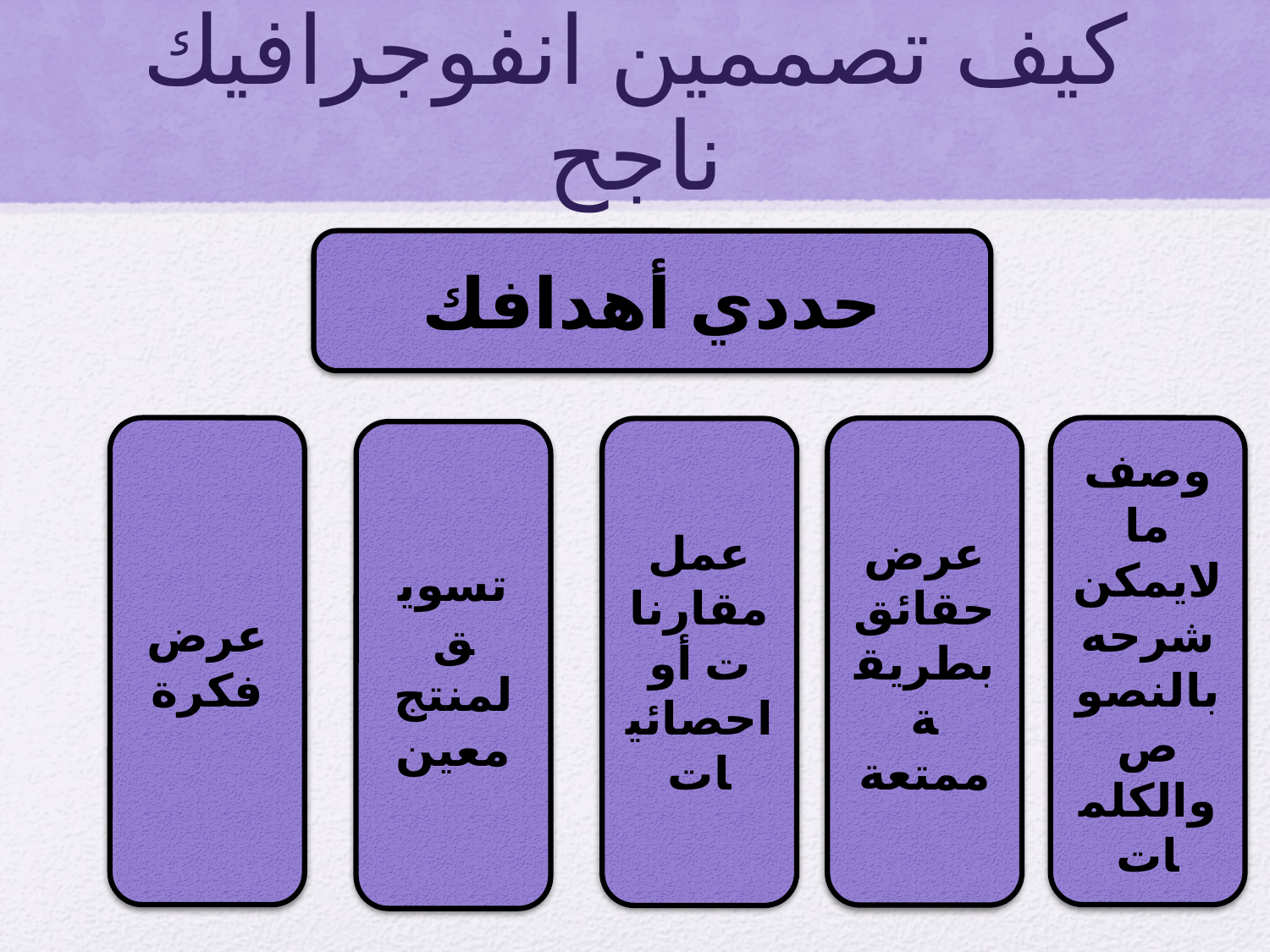

# كيف تصممين انفوجرافيك ناجح
حددي أهدافك
عرض فكرة
وصف ما لايمكن شرحه بالنصوص والكلمات
عرض حقائق بطريقة ممتعة
عمل مقارنات أو احصائيات
تسويق لمنتج معين